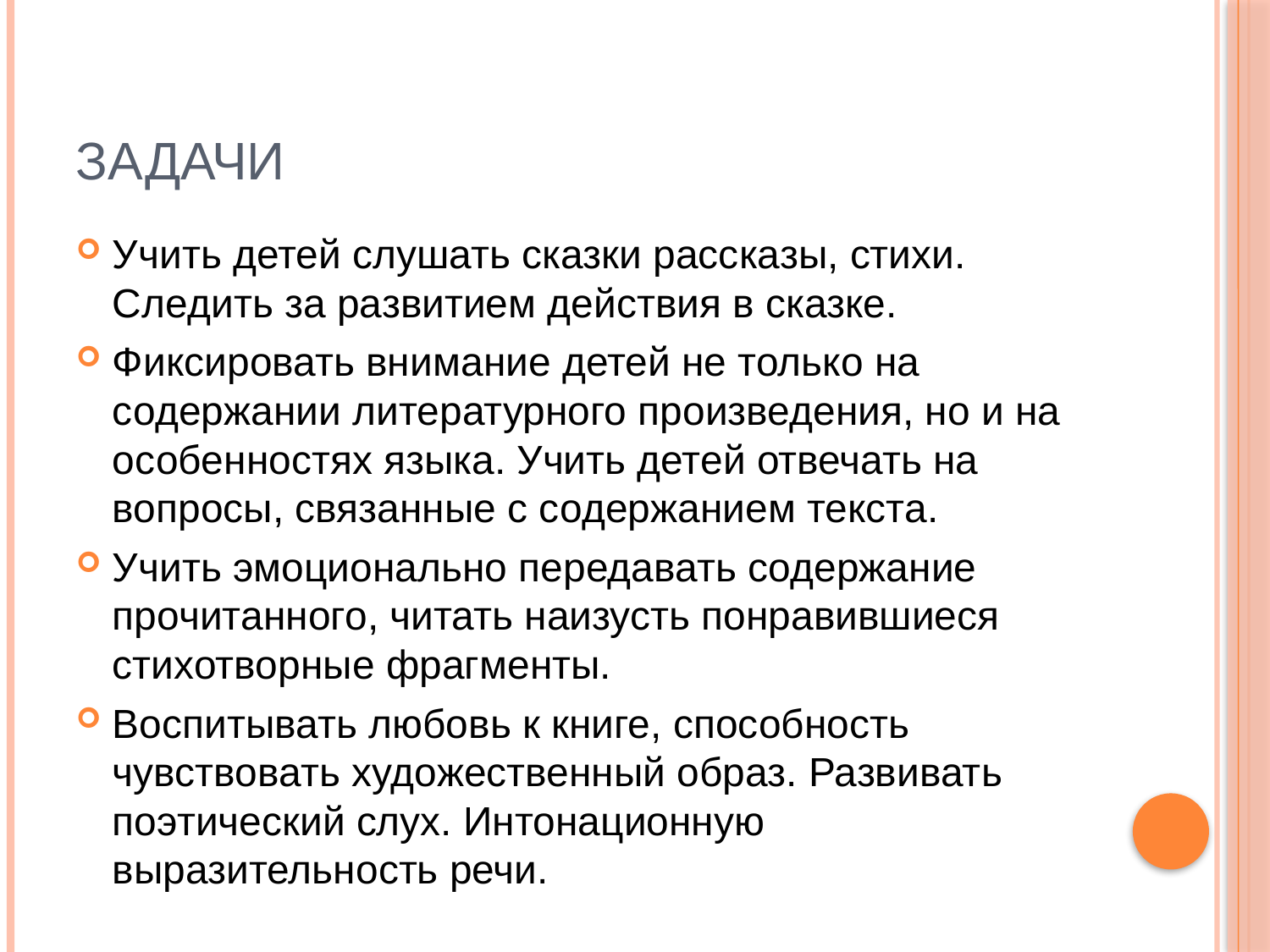

# Задачи
Учить детей слушать сказки рассказы, стихи. Следить за развитием действия в сказке.
Фиксировать внимание детей не только на содержании литературного произведения, но и на особенностях языка. Учить детей отвечать на вопросы, связанные с содержанием текста.
Учить эмоционально передавать содержание прочитанного, читать наизусть понравившиеся стихотворные фрагменты.
Воспитывать любовь к книге, способность чувствовать художественный образ. Развивать поэтический слух. Интонационную выразительность речи.